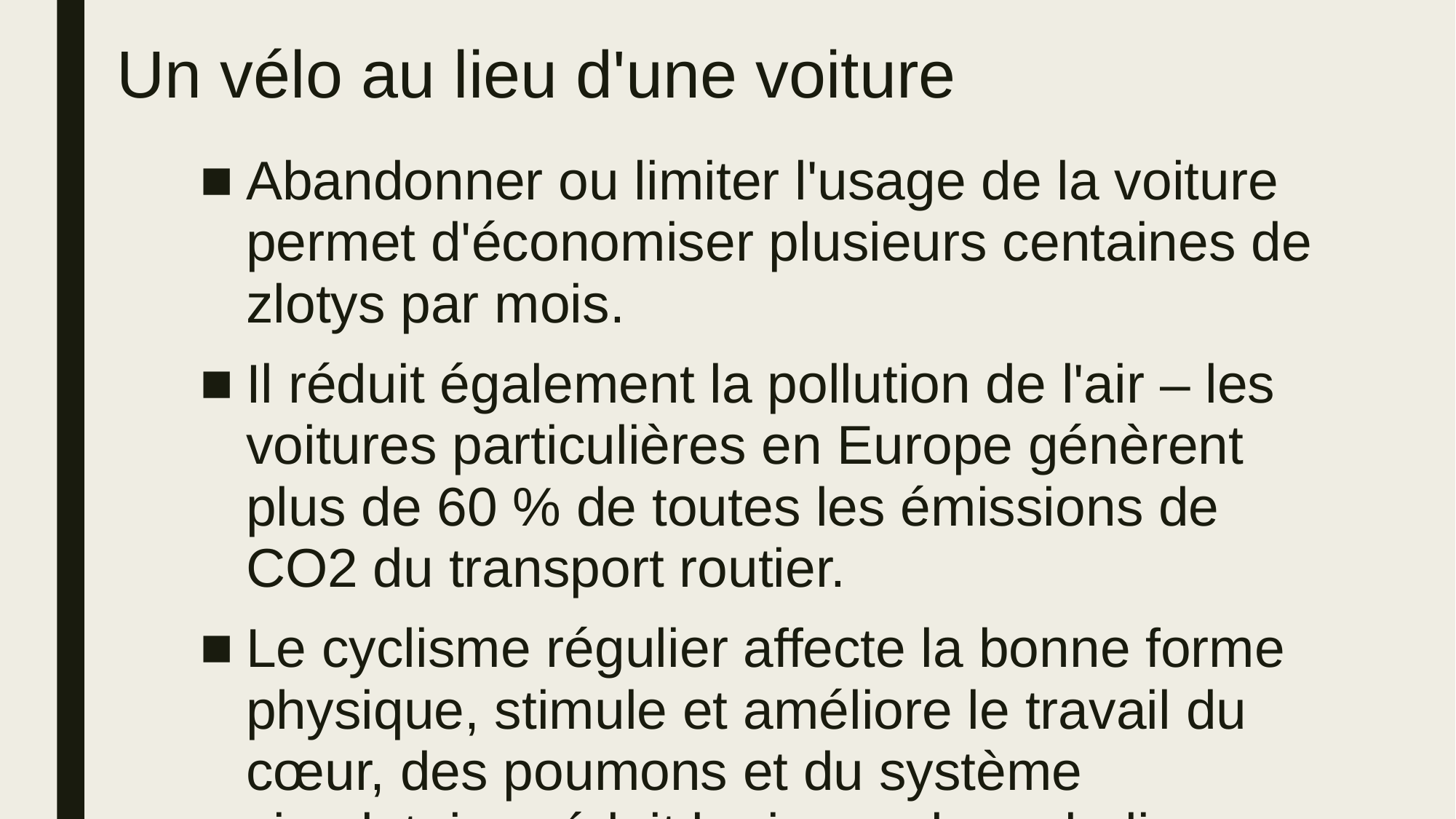

# Un vélo au lieu d'une voiture
Abandonner ou limiter l'usage de la voiture permet d'économiser plusieurs centaines de zlotys par mois.
Il réduit également la pollution de l'air – les voitures particulières en Europe génèrent plus de 60 % de toutes les émissions de CO2 du transport routier.
Le cyclisme régulier affecte la bonne forme physique, stimule et améliore le travail du cœur, des poumons et du système circulatoire, réduit le risque de maladies cardiovasculaires.